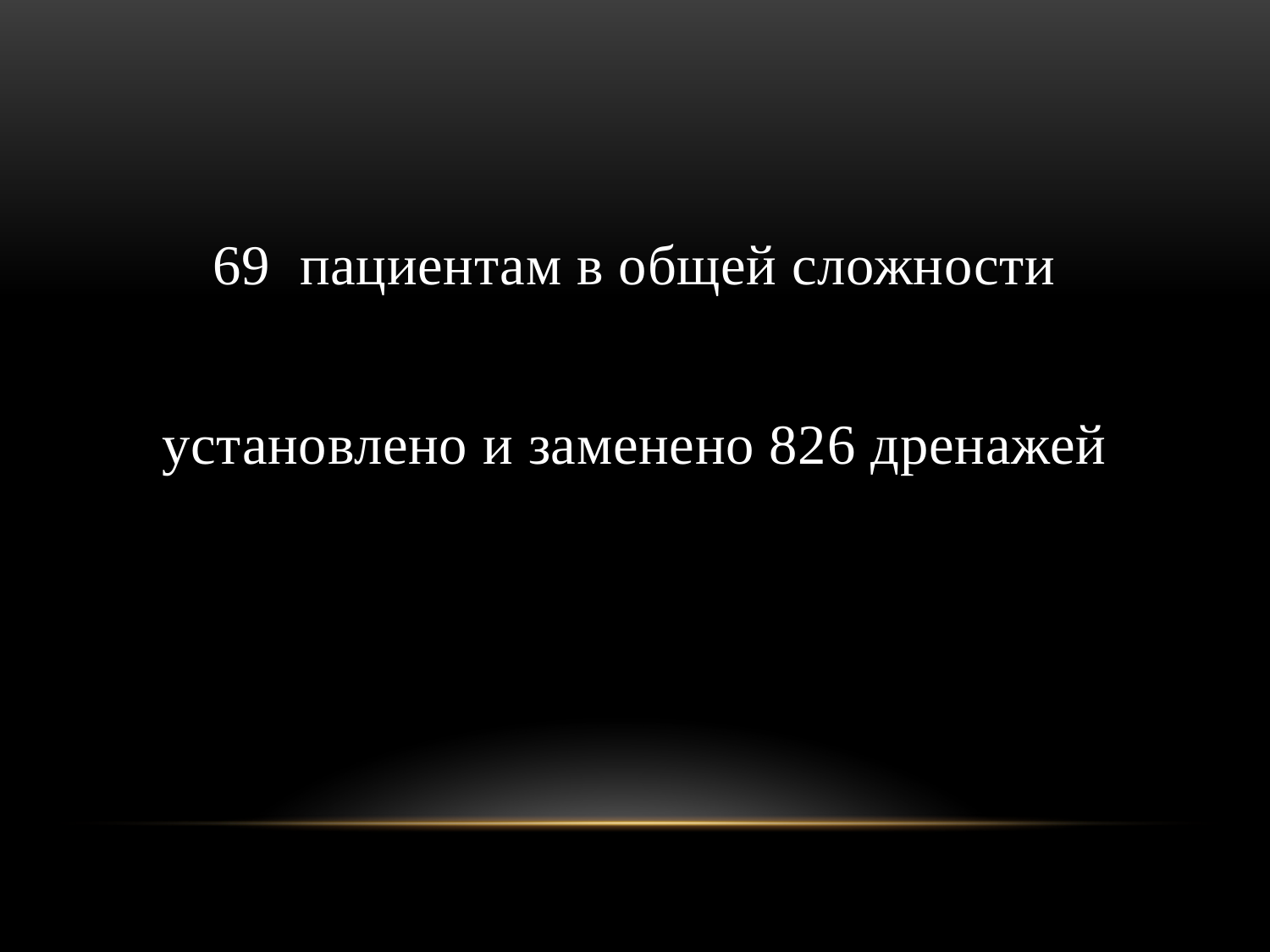

#
 69  пациентам в общей сложности

установлено и заменено 826 дренажей